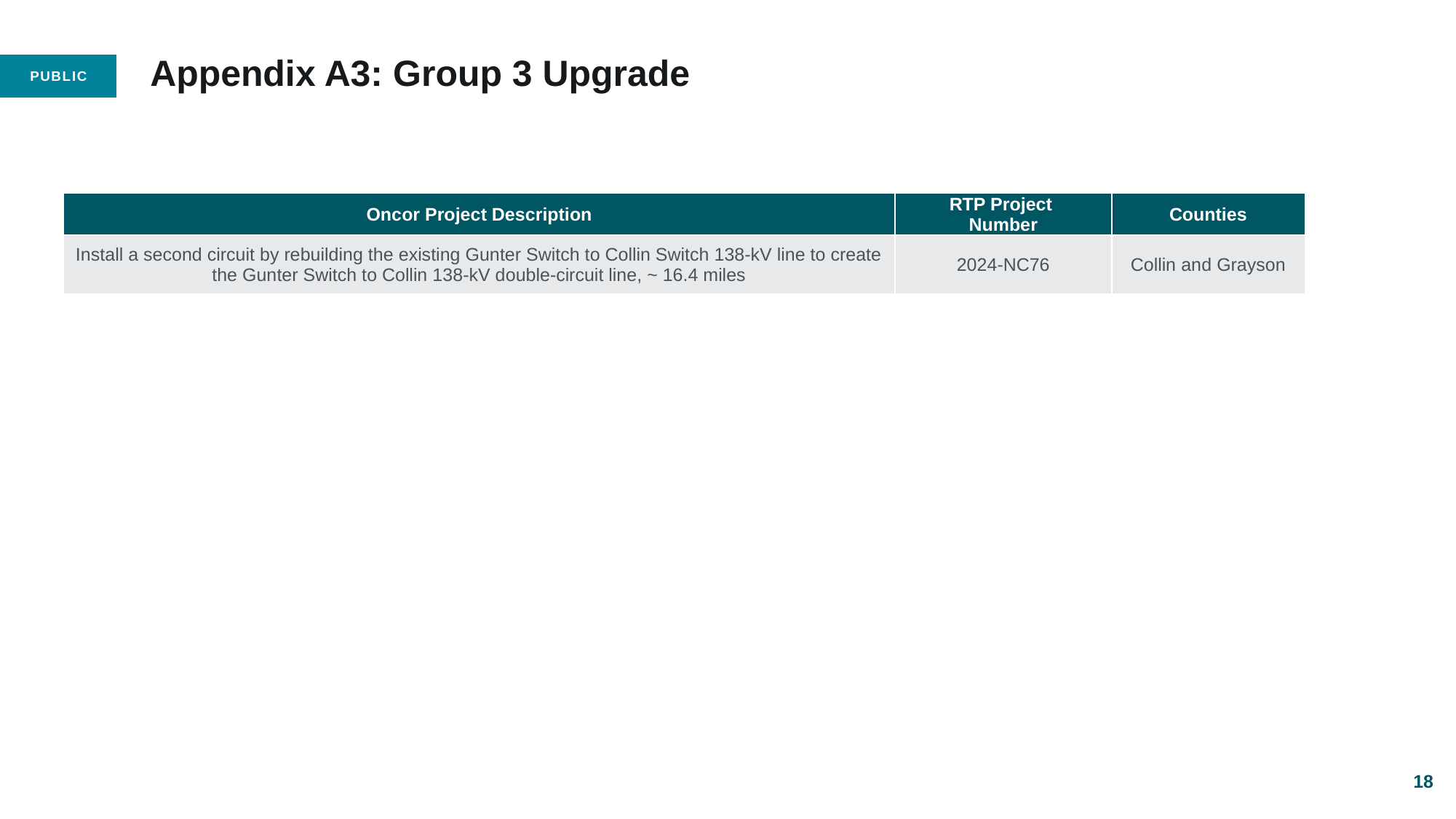

# Appendix A3: Group 3 Upgrade
| Oncor Project Description | RTP Project Number | Counties |
| --- | --- | --- |
| Install a second circuit by rebuilding the existing Gunter Switch to Collin Switch 138-kV line to create the Gunter Switch to Collin 138-kV double-circuit line, ~ 16.4 miles | 2024-NC76 | Collin and Grayson |
18